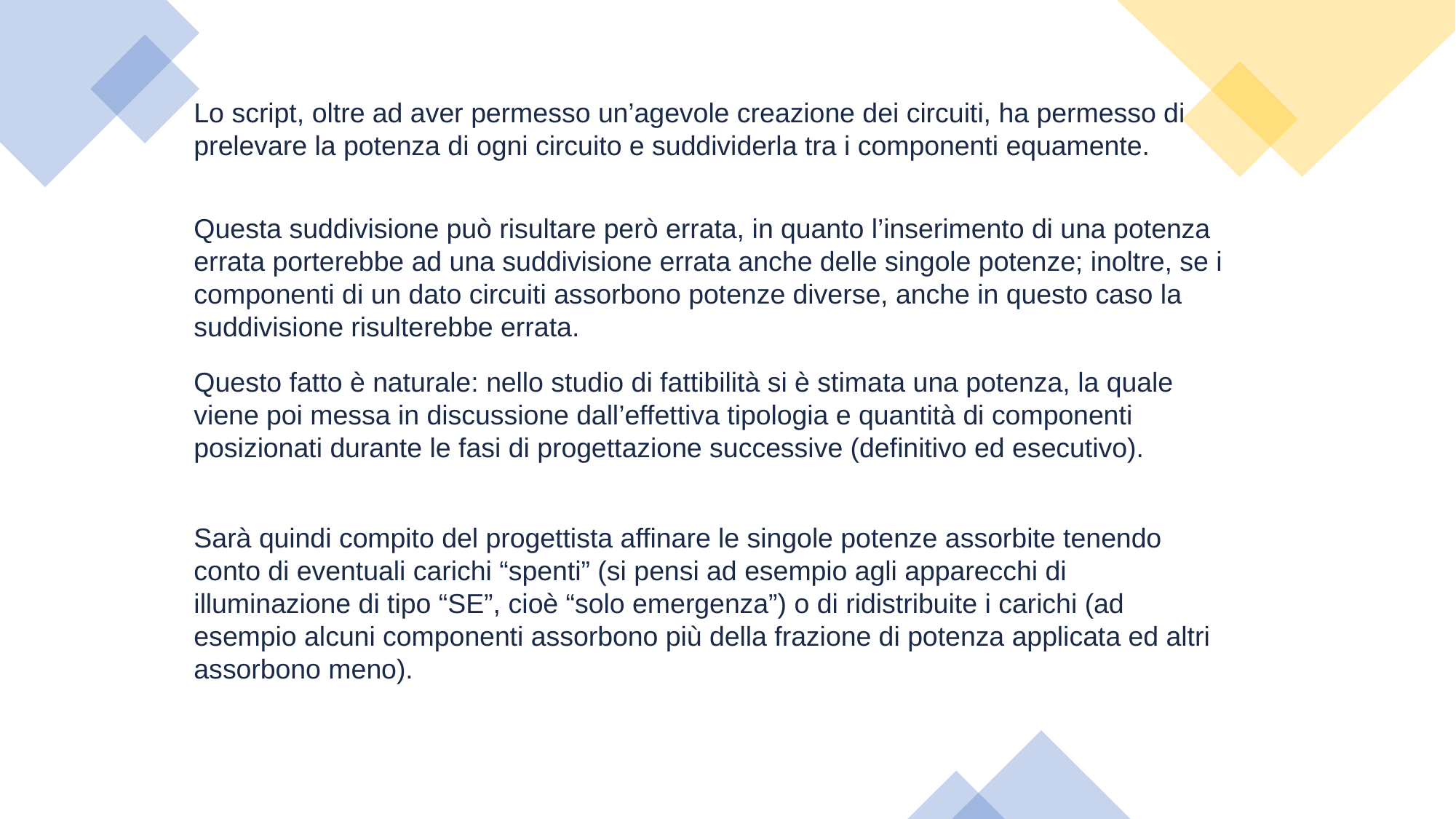

Lo script, oltre ad aver permesso un’agevole creazione dei circuiti, ha permesso di prelevare la potenza di ogni circuito e suddividerla tra i componenti equamente.
Questa suddivisione può risultare però errata, in quanto l’inserimento di una potenza errata porterebbe ad una suddivisione errata anche delle singole potenze; inoltre, se i componenti di un dato circuiti assorbono potenze diverse, anche in questo caso la suddivisione risulterebbe errata.
Questo fatto è naturale: nello studio di fattibilità si è stimata una potenza, la quale viene poi messa in discussione dall’effettiva tipologia e quantità di componenti posizionati durante le fasi di progettazione successive (definitivo ed esecutivo).
Sarà quindi compito del progettista affinare le singole potenze assorbite tenendo conto di eventuali carichi “spenti” (si pensi ad esempio agli apparecchi di illuminazione di tipo “SE”, cioè “solo emergenza”) o di ridistribuite i carichi (ad esempio alcuni componenti assorbono più della frazione di potenza applicata ed altri assorbono meno).